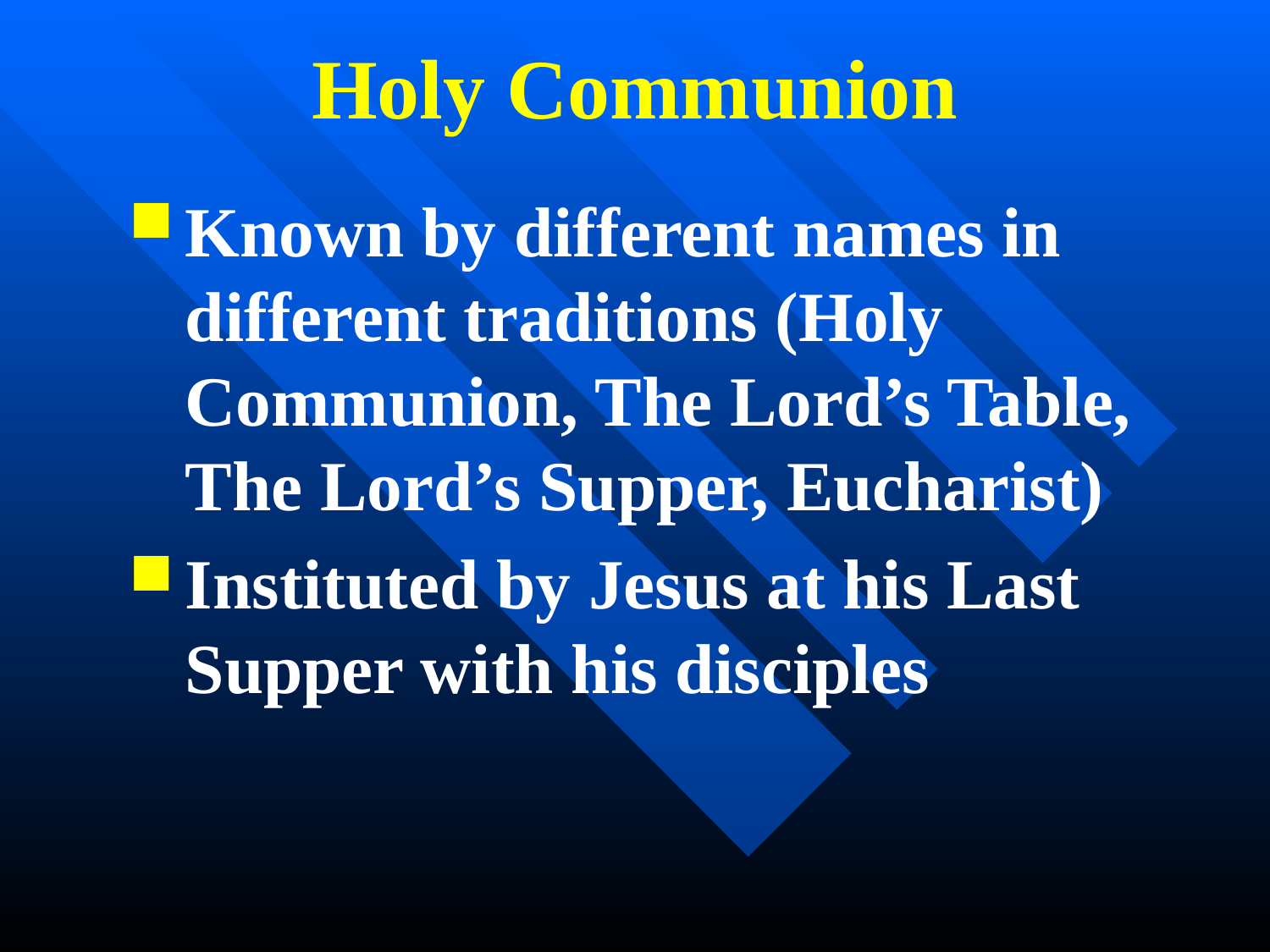

# Holy Communion
Known by different names in different traditions (Holy Communion, The Lord’s Table, The Lord’s Supper, Eucharist)
Instituted by Jesus at his Last Supper with his disciples